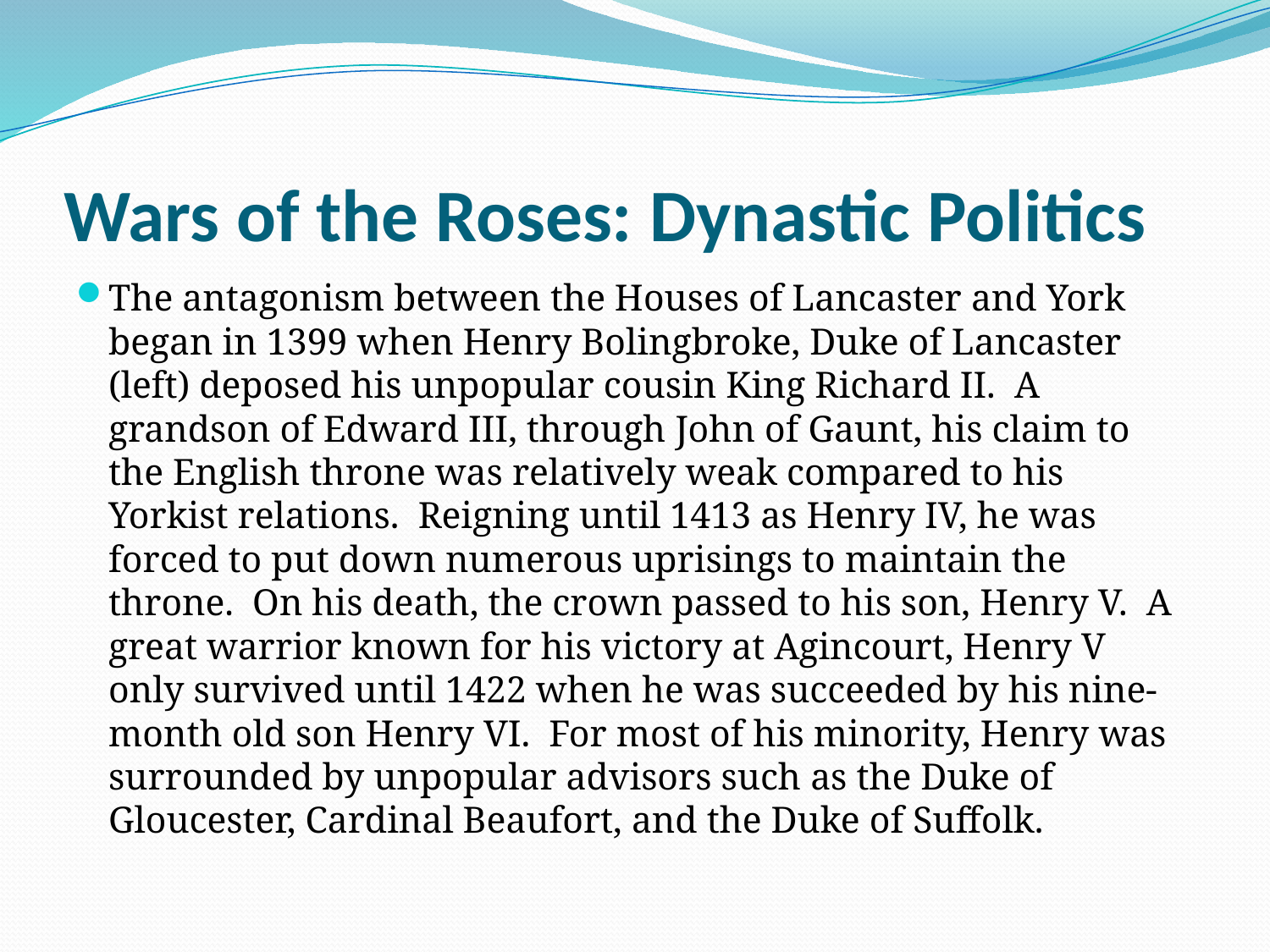

# Wars of the Roses: Dynastic Politics
The antagonism between the Houses of Lancaster and York began in 1399 when Henry Bolingbroke, Duke of Lancaster (left) deposed his unpopular cousin King Richard II.  A grandson of Edward III, through John of Gaunt, his claim to the English throne was relatively weak compared to his Yorkist relations.  Reigning until 1413 as Henry IV, he was forced to put down numerous uprisings to maintain the throne.  On his death, the crown passed to his son, Henry V.  A great warrior known for his victory at Agincourt, Henry V only survived until 1422 when he was succeeded by his nine-month old son Henry VI.  For most of his minority, Henry was surrounded by unpopular advisors such as the Duke of Gloucester, Cardinal Beaufort, and the Duke of Suffolk.